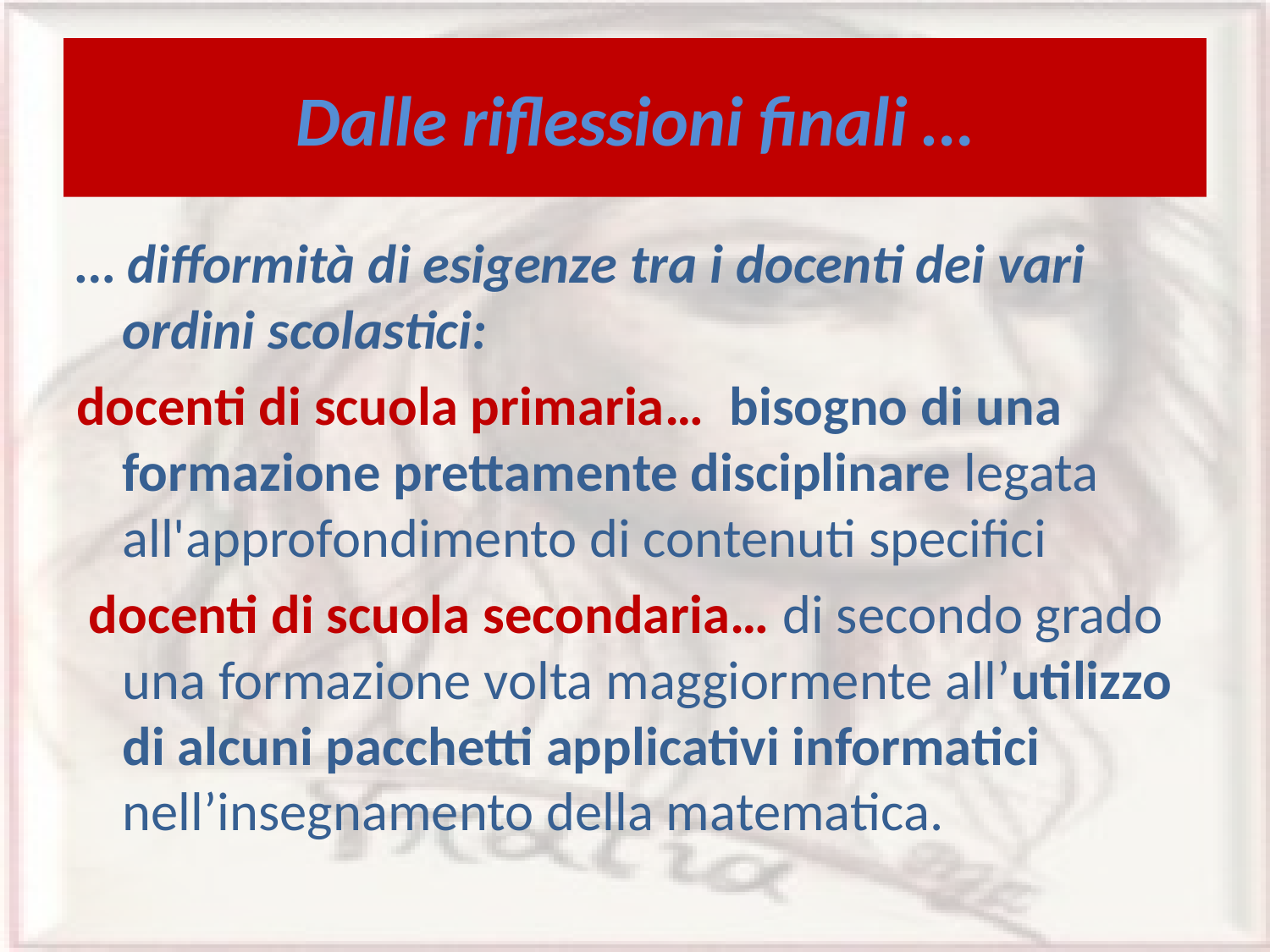

# Dalle riflessioni finali …
… difformità di esigenze tra i docenti dei vari ordini scolastici:
docenti di scuola primaria…  bisogno di una formazione prettamente disciplinare legata all'approfondimento di contenuti specifici
 docenti di scuola secondaria… di secondo grado una formazione volta maggiormente all’utilizzo di alcuni pacchetti applicativi informatici nell’insegnamento della matematica.